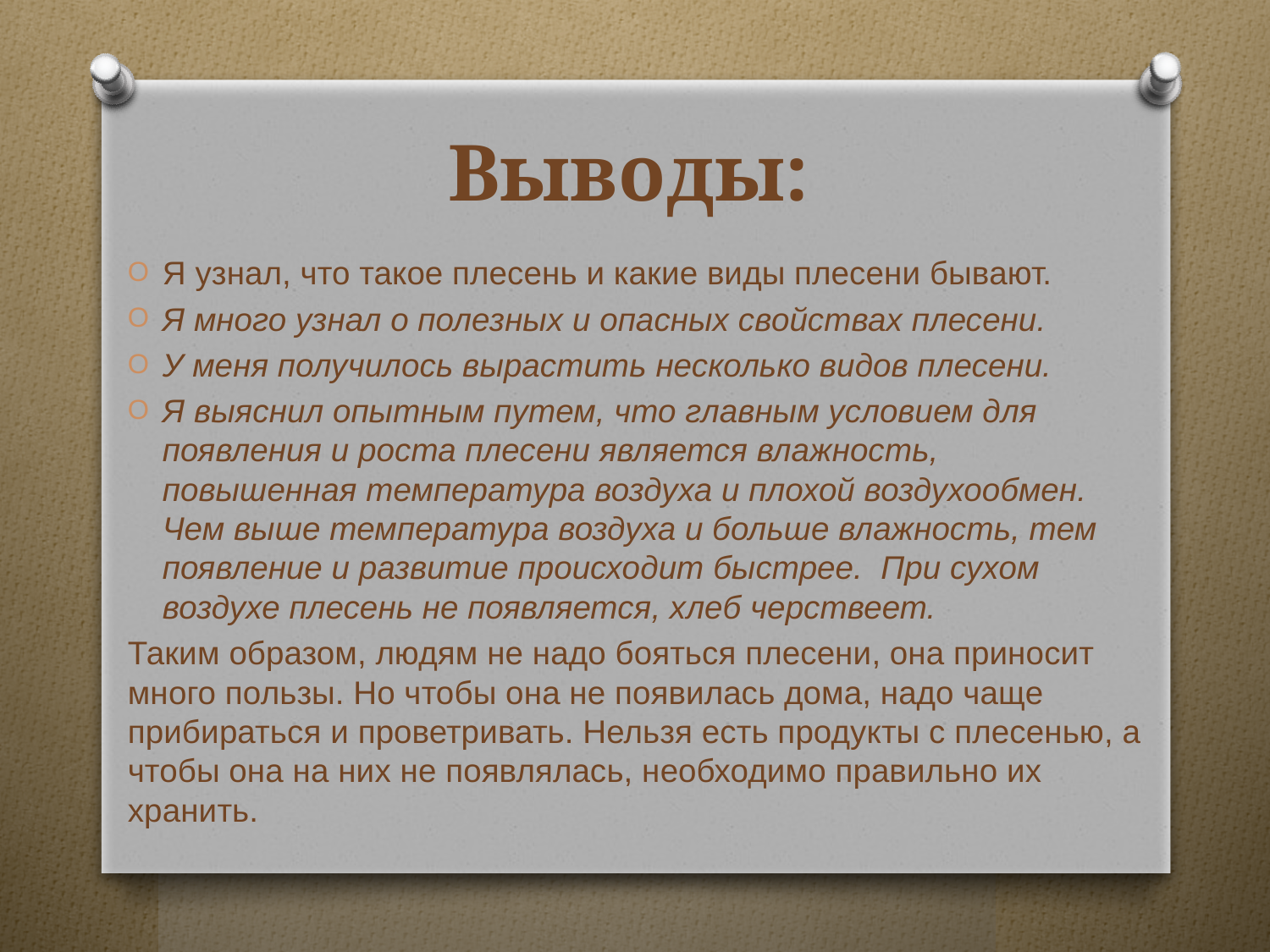

# Выводы:
Я узнал, что такое плесень и какие виды плесени бывают.
Я много узнал о полезных и опасных свойствах плесени.
У меня получилось вырастить несколько видов плесени.
Я выяснил опытным путем, что главным условием для появления и роста плесени является влажность, повышенная температура воздуха и плохой воздухообмен. Чем выше температура воздуха и больше влажность, тем появление и развитие происходит быстрее.  При сухом воздухе плесень не появляется, хлеб черствеет.
Таким образом, людям не надо бояться плесени, она приносит много пользы. Но чтобы она не появилась дома, надо чаще прибираться и проветривать. Нельзя есть продукты с плесенью, а чтобы она на них не появлялась, необходимо правильно их хранить.